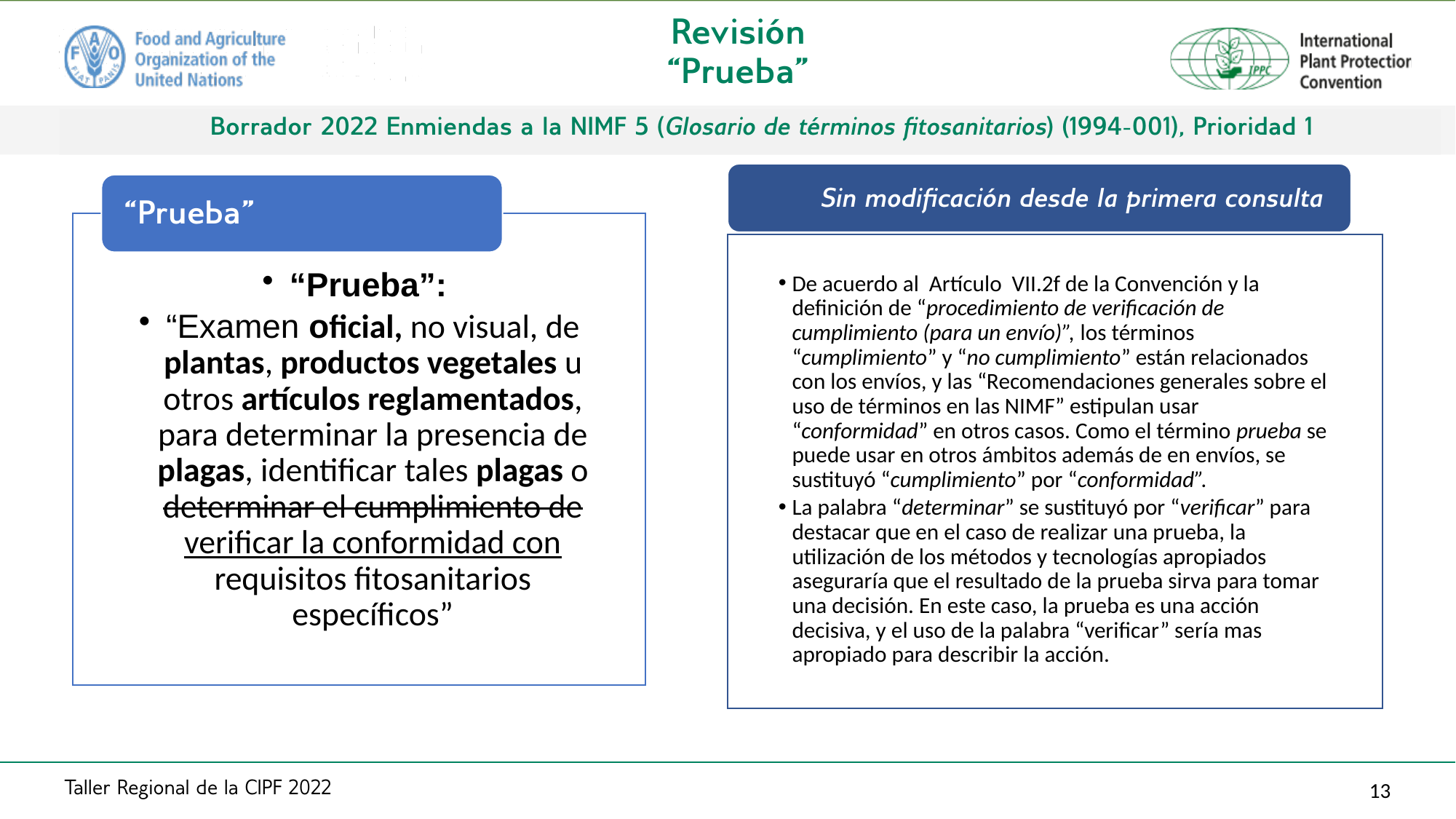

# Revisión “Prueba”
Borrador 2022 Enmiendas a la NIMF 5 (Glosario de términos fitosanitarios) (1994-001), Prioridad 1
“Prueba”:
“Examen oficial, no visual, de plantas, productos vegetales u otros artículos reglamentados, para determinar la presencia de plagas, identificar tales plagas o determinar el cumplimiento de verificar la conformidad con requisitos fitosanitarios específicos”
“Prueba”
De acuerdo al  Artículo  VII.2f de la Convención y la definición de “procedimiento de verificación de cumplimiento (para un envío)”, los términos “cumplimiento” y “no cumplimiento” están relacionados con los envíos, y las “Recomendaciones generales sobre el uso de términos en las NIMF” estipulan usar “conformidad” en otros casos. Como el término prueba se puede usar en otros ámbitos además de en envíos, se sustituyó “cumplimiento” por “conformidad”.
La palabra “determinar” se sustituyó por “verificar” para destacar que en el caso de realizar una prueba, la utilización de los métodos y tecnologías apropiados aseguraría que el resultado de la prueba sirva para tomar una decisión. En este caso, la prueba es una acción decisiva, y el uso de la palabra “verificar” sería mas apropiado para describir la acción.
Sin modificación desde la primera consulta
Taller Regional de la CIPF 2022